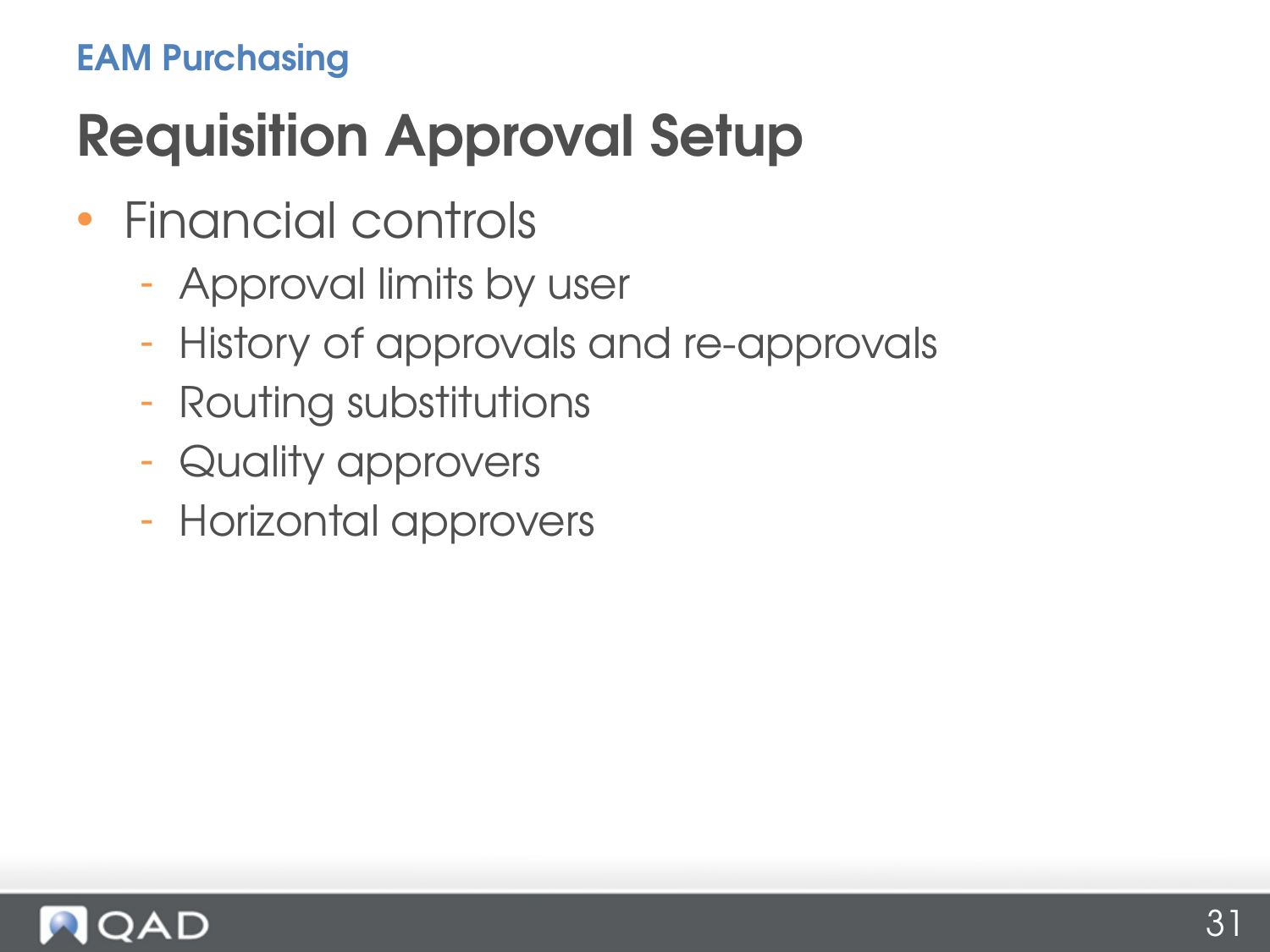

EAM Purchasing
# Requisition Approval Setup
Financial controls
Approval limits by user
History of approvals and re-approvals
Routing substitutions
Quality approvers
Horizontal approvers
31